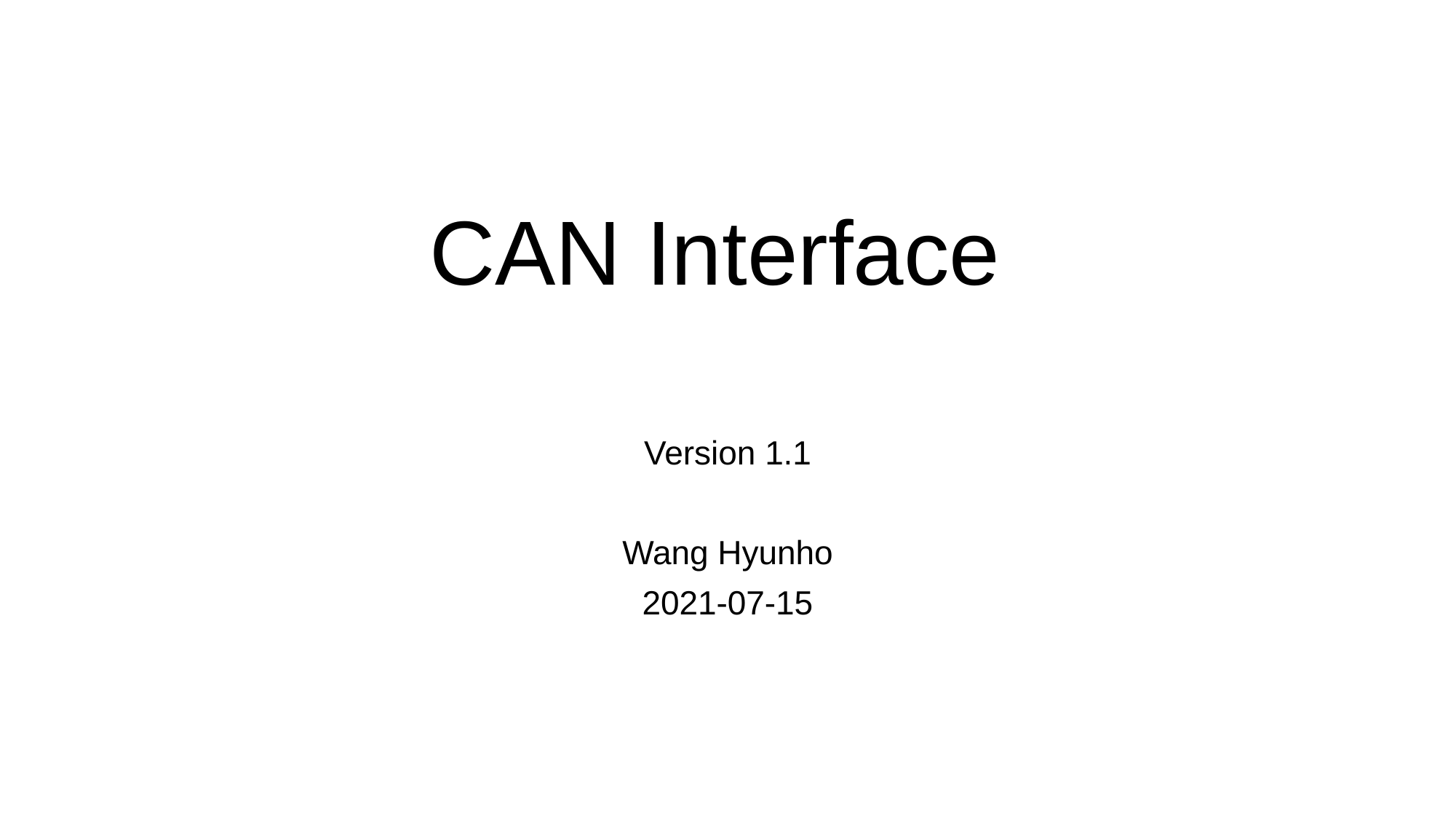

# CAN Interface
Version 1.1

Wang Hyunho
2021-07-15